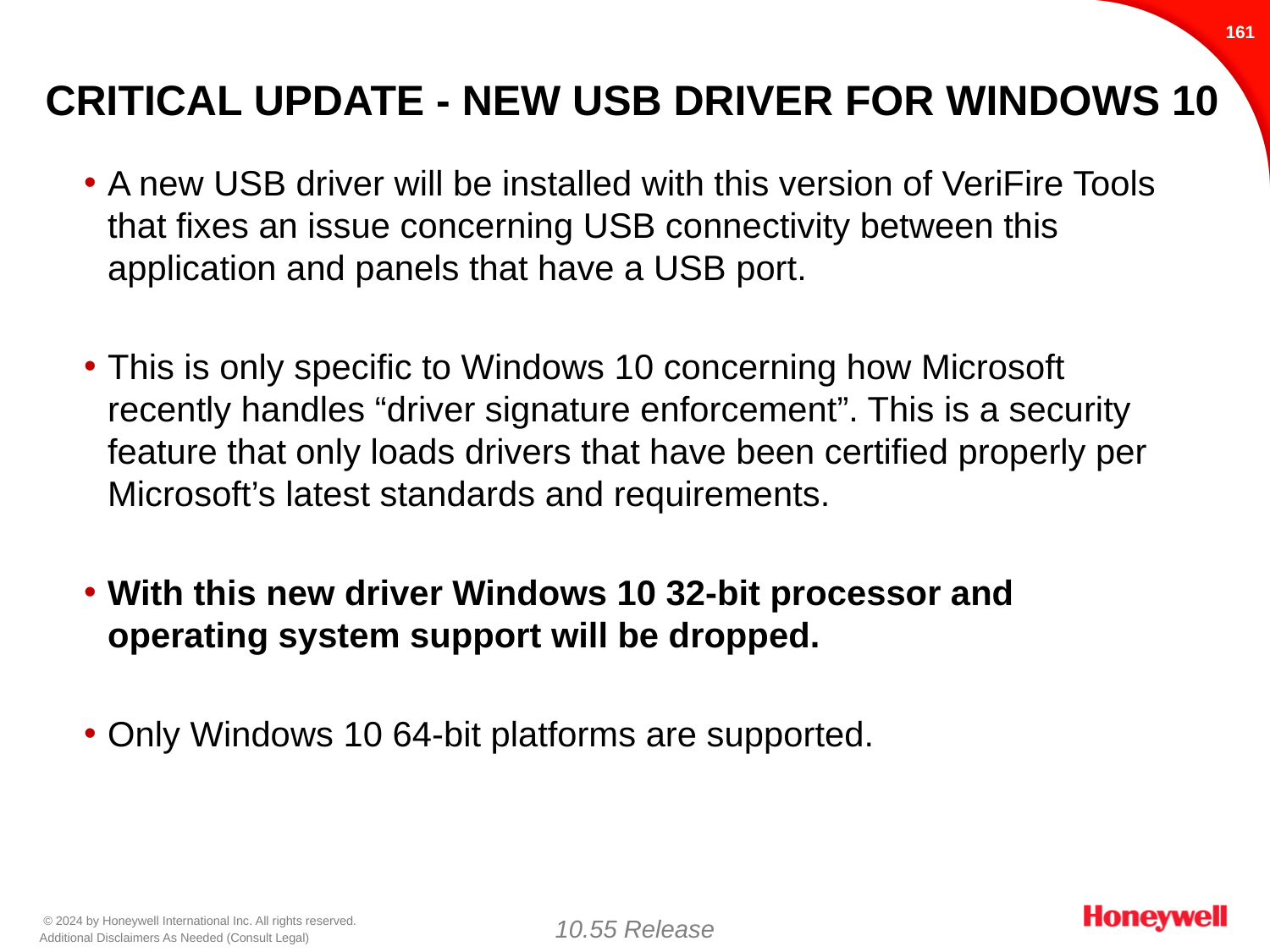

161
# Critical Update - New USB Driver for Windows 10
A new USB driver will be installed with this version of VeriFire Tools that fixes an issue concerning USB connectivity between this application and panels that have a USB port.

This is only specific to Windows 10 concerning how Microsoft recently handles “driver signature enforcement”. This is a security feature that only loads drivers that have been certified properly per Microsoft’s latest standards and requirements.

With this new driver Windows 10 32-bit processor and operating system support will be dropped.

Only Windows 10 64-bit platforms are supported.

10.55 Release